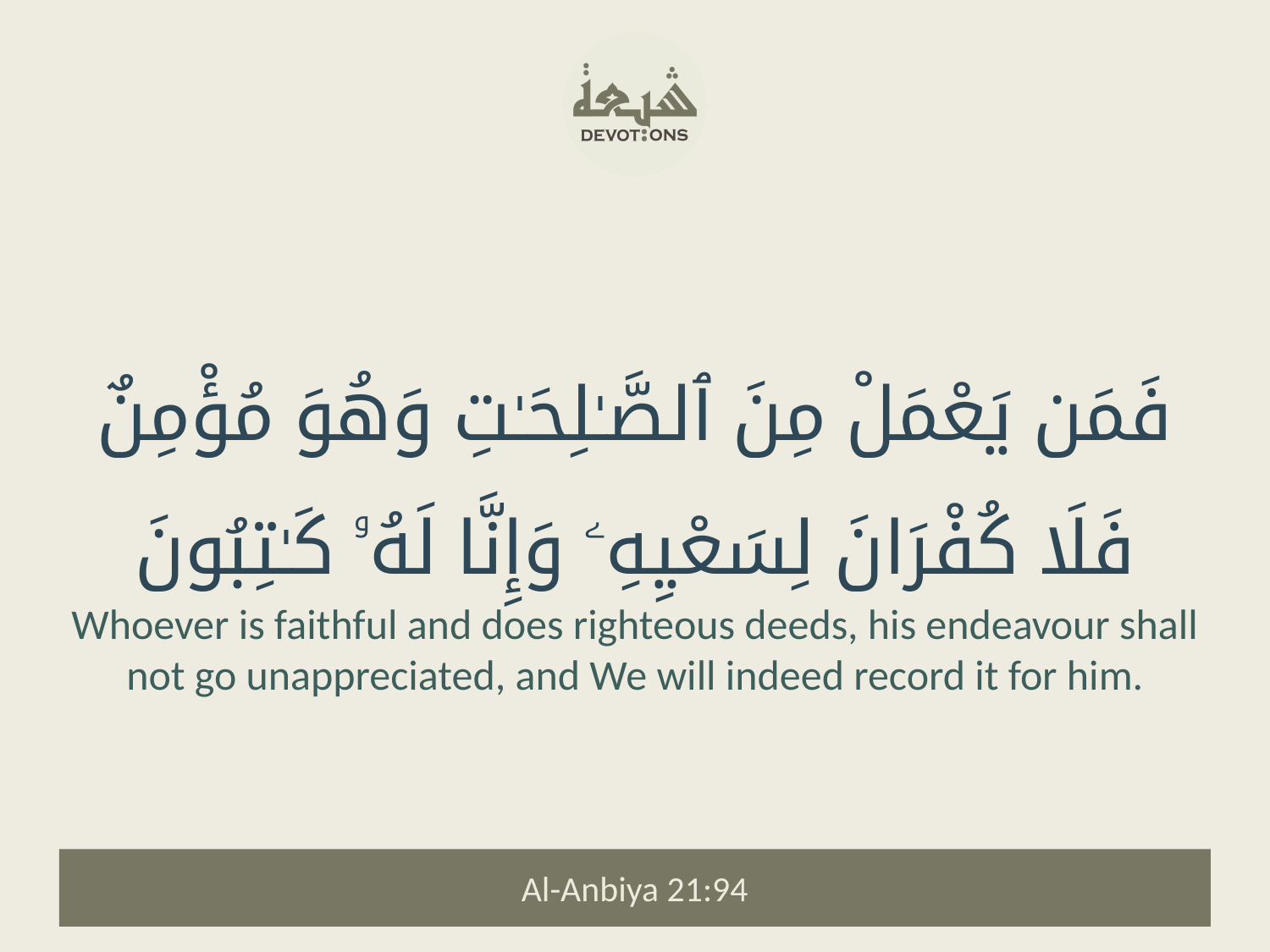

فَمَن يَعْمَلْ مِنَ ٱلصَّـٰلِحَـٰتِ وَهُوَ مُؤْمِنٌ فَلَا كُفْرَانَ لِسَعْيِهِۦ وَإِنَّا لَهُۥ كَـٰتِبُونَ
Whoever is faithful and does righteous deeds, his endeavour shall not go unappreciated, and We will indeed record it for him.
Al-Anbiya 21:94